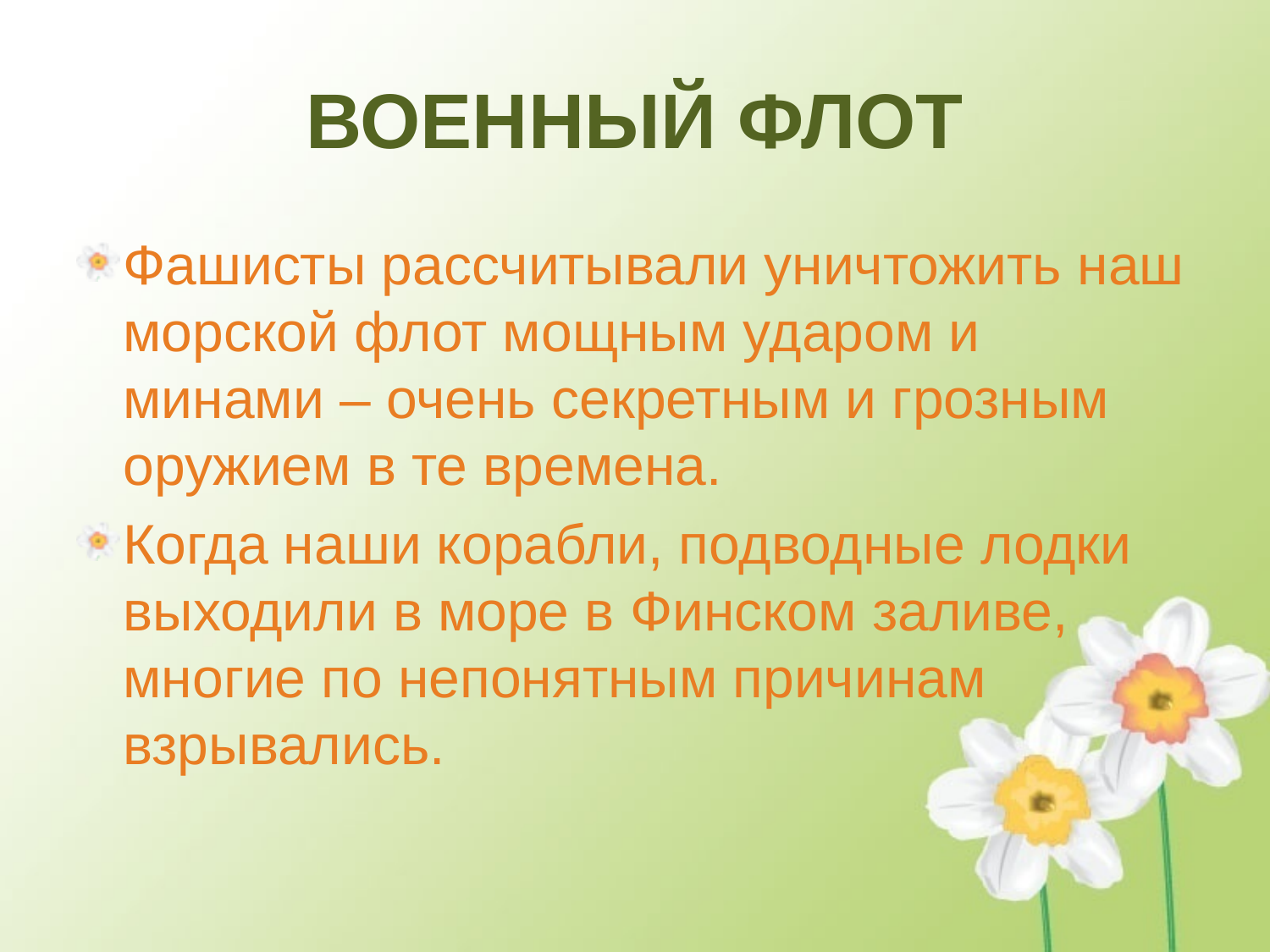

# ВОЕННЫЙ ФЛОТ
Фашисты рассчитывали уничтожить наш морской флот мощным ударом и минами – очень секретным и грозным оружием в те времена.
Когда наши корабли, подводные лодки выходили в море в Финском заливе, многие по непонятным причинам взрывались.